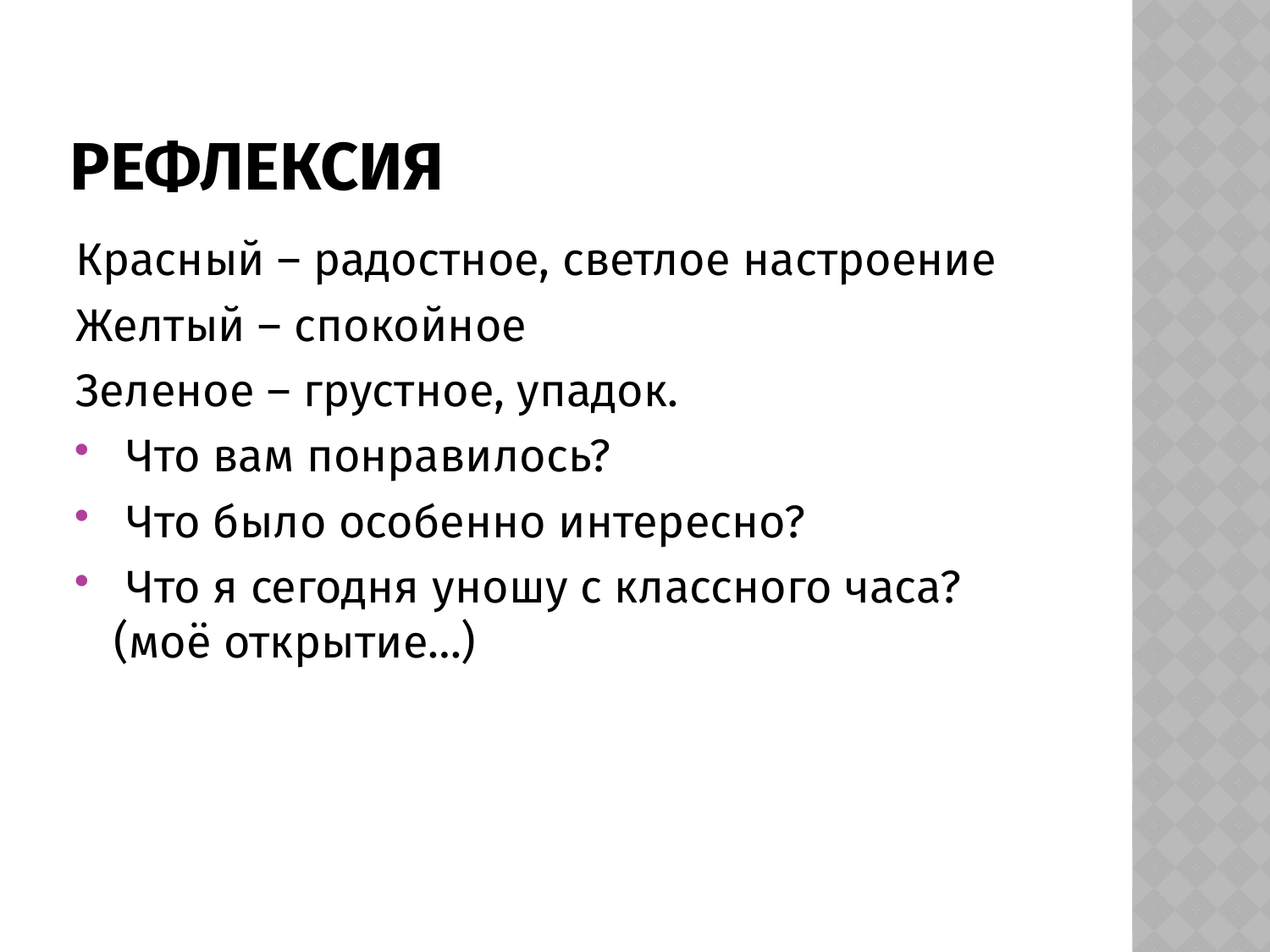

# Рефлексия
Красный – радостное, светлое настроение
Желтый – спокойное
Зеленое – грустное, упадок.
 Что вам понравилось?
 Что было особенно интересно?
 Что я сегодня уношу с классного часа? (моё открытие…)